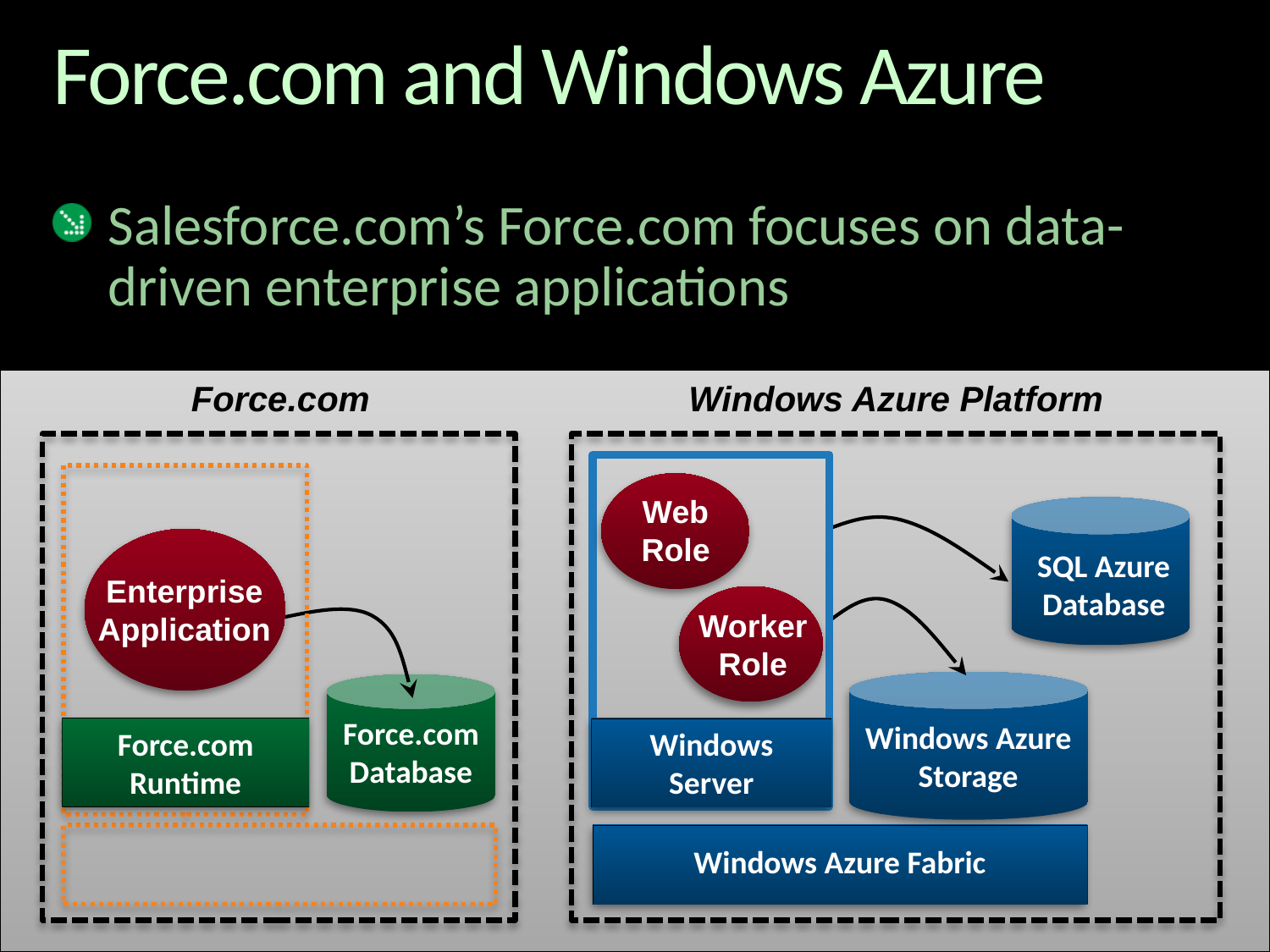

# Force.com and Windows Azure
Salesforce.com’s Force.com focuses on data-driven enterprise applications

Force.com

Enterprise Application
Force.com Runtime

Windows Azure Platform

Web Role

SQL Azure Database

Worker Role

Windows Azure Storage
Windows Server

Windows Azure Fabric

Force.com Database